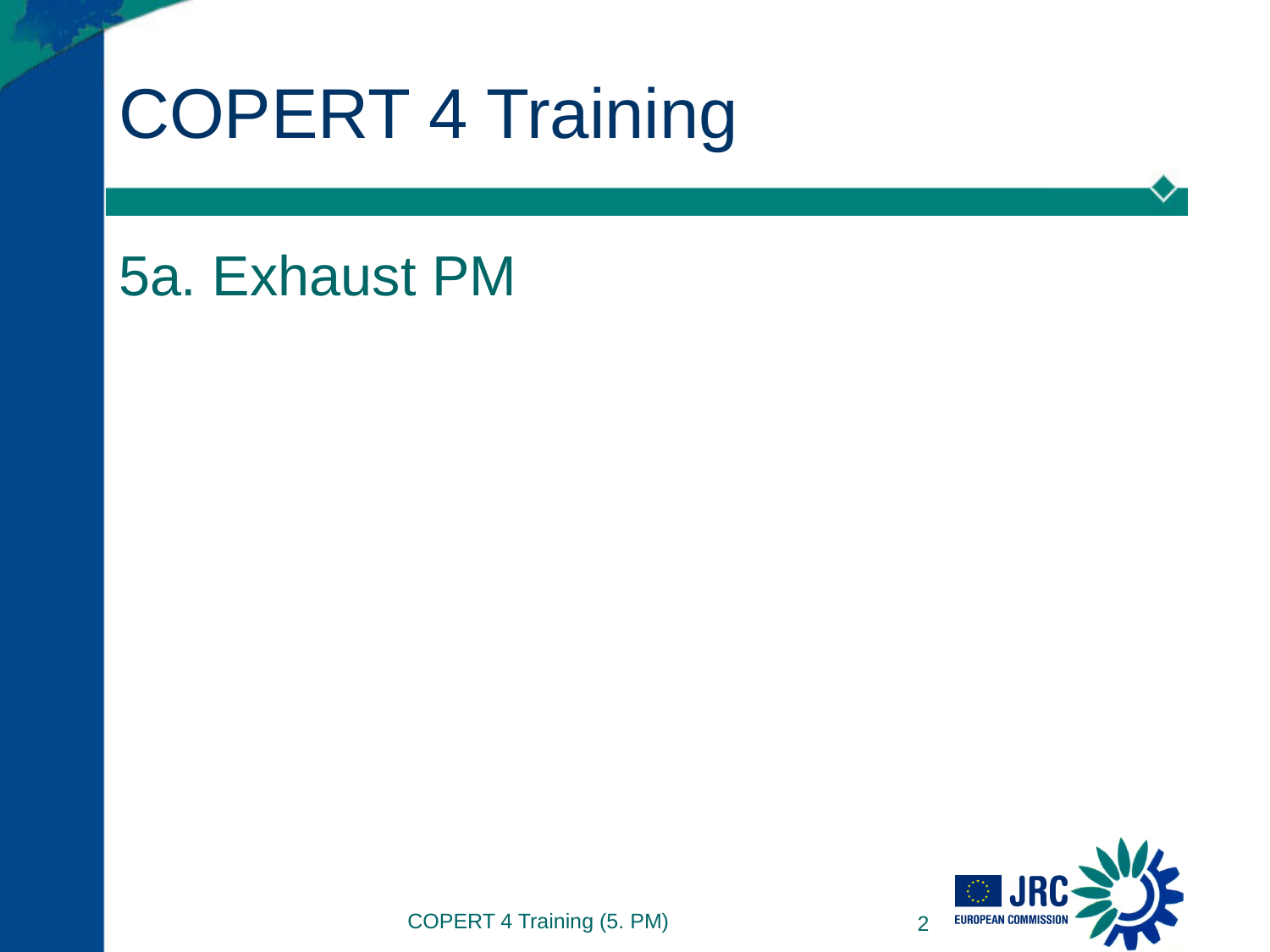

# COPERT 4 Training
5a. Exhaust PM
COPERT 4 Training (5. PM)
2